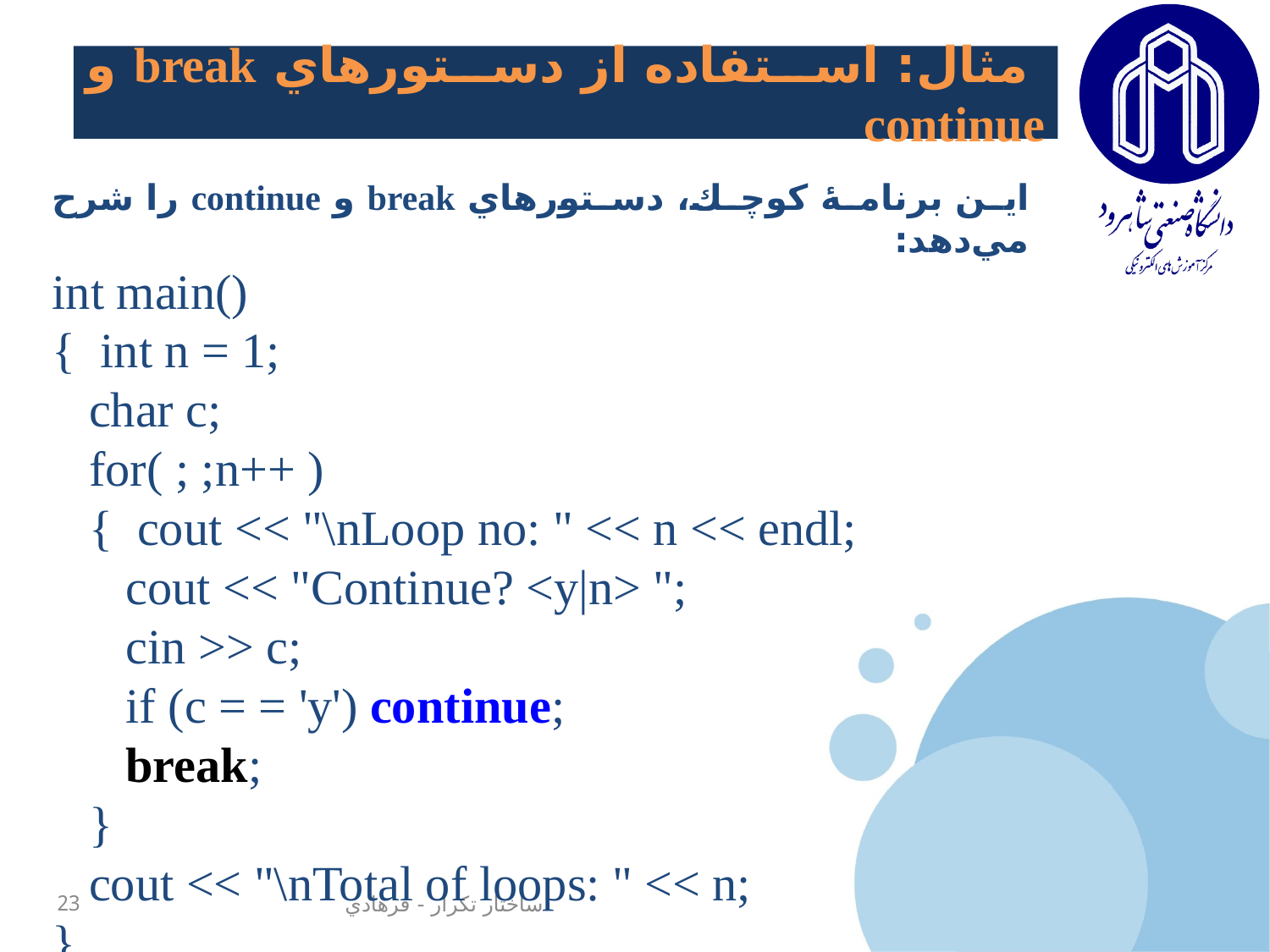

# مثال: استفاده از دستورهاي break و continue
اين برنامۀ كوچك،‌ دستورهاي break و continue را شرح مي‌دهد:
int main()
{  int n = 1;
   char c;
   for( ; ;n++ )
   {  cout << "\nLoop no: " << n << endl;
      cout << "Continue? <y|n> ";
      cin >> c;
      if (c = = 'y') continue;
      break;
   }
   cout << "\nTotal of loops: " << n;
}
23
ساختار تکرار - فرهادي